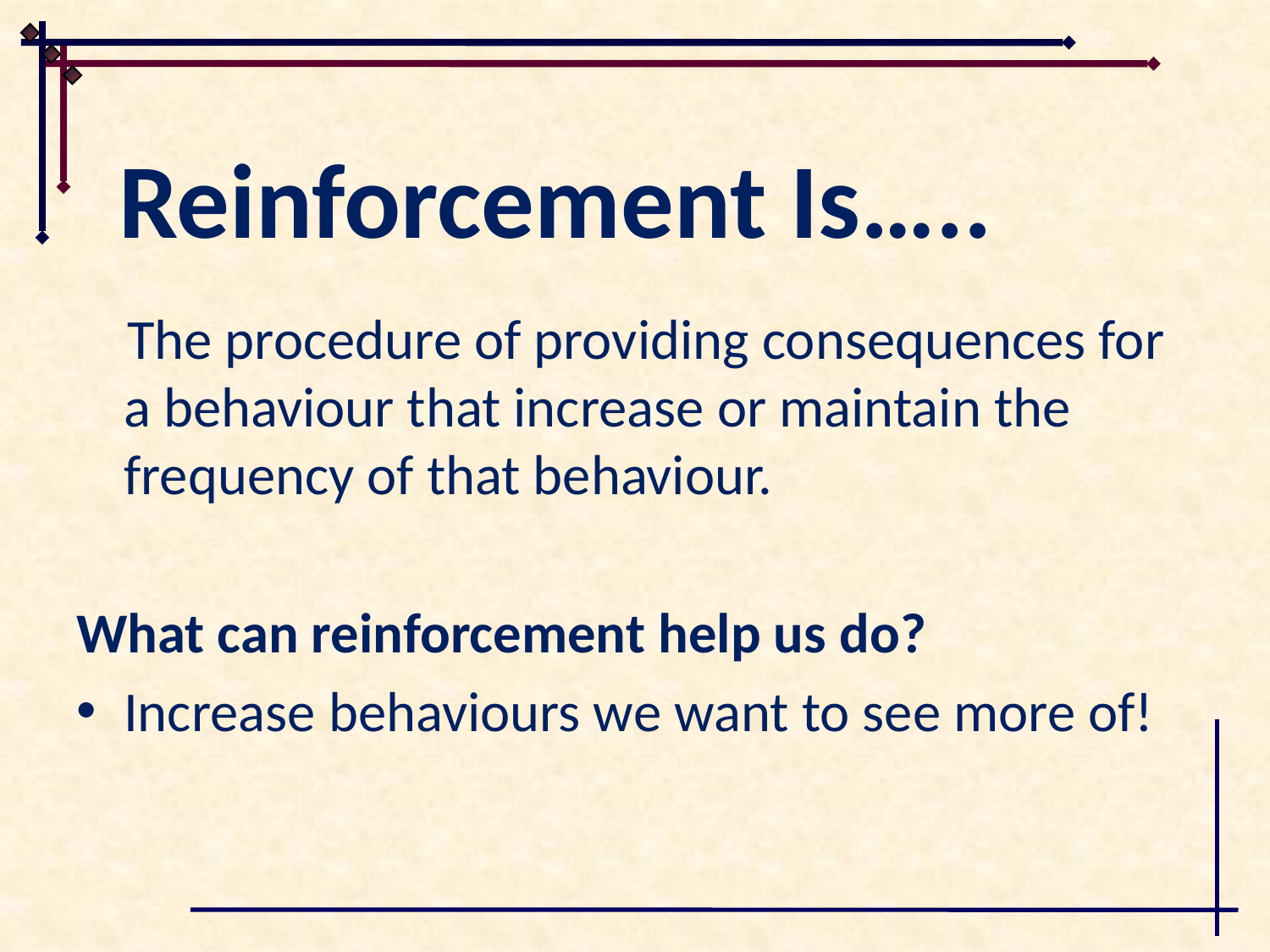

# Reinforcement Is…..
    The procedure of providing consequences for a behaviour that increase or maintain the frequency of that behaviour.

What can reinforcement help us do?
Increase behaviours we want to see more of!